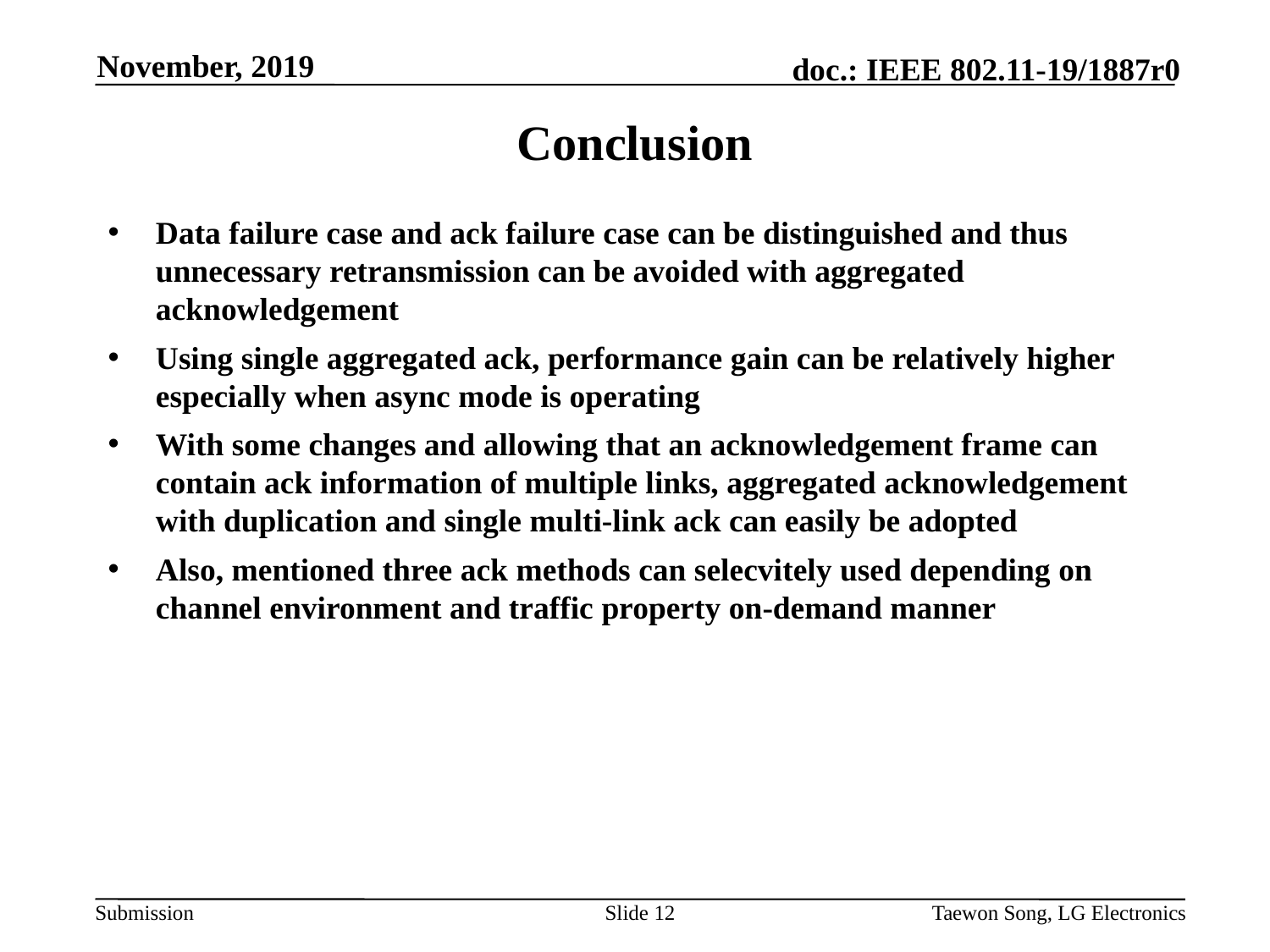

November, 2019
# Conclusion
Data failure case and ack failure case can be distinguished and thus unnecessary retransmission can be avoided with aggregated acknowledgement
Using single aggregated ack, performance gain can be relatively higher especially when async mode is operating
With some changes and allowing that an acknowledgement frame can contain ack information of multiple links, aggregated acknowledgement with duplication and single multi-link ack can easily be adopted
Also, mentioned three ack methods can selecvitely used depending on channel environment and traffic property on-demand manner
Slide 12
Taewon Song, LG Electronics